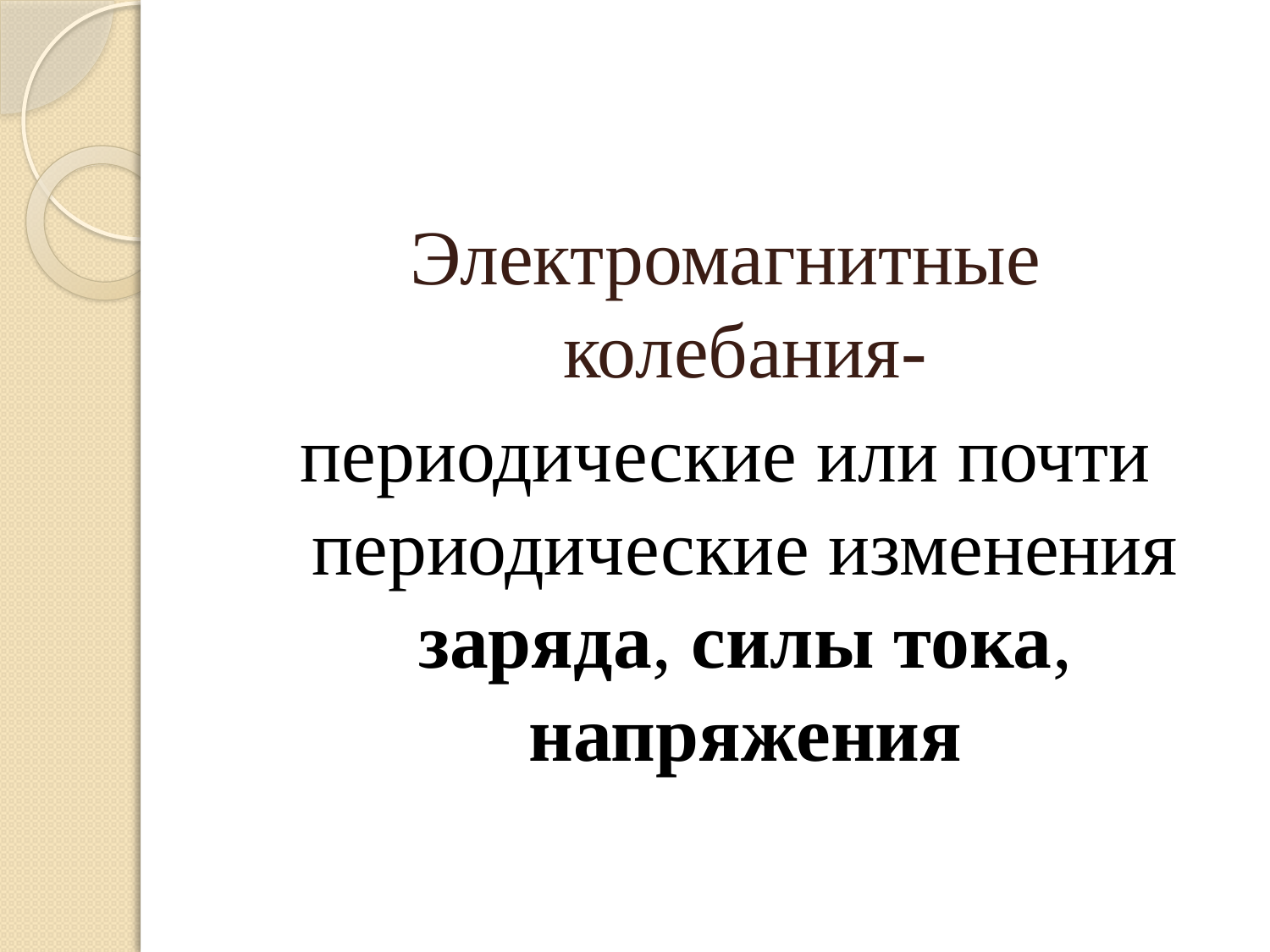

Электромагнитные колебания-
периодические или почти периодические изменения заряда, силы тока, напряжения